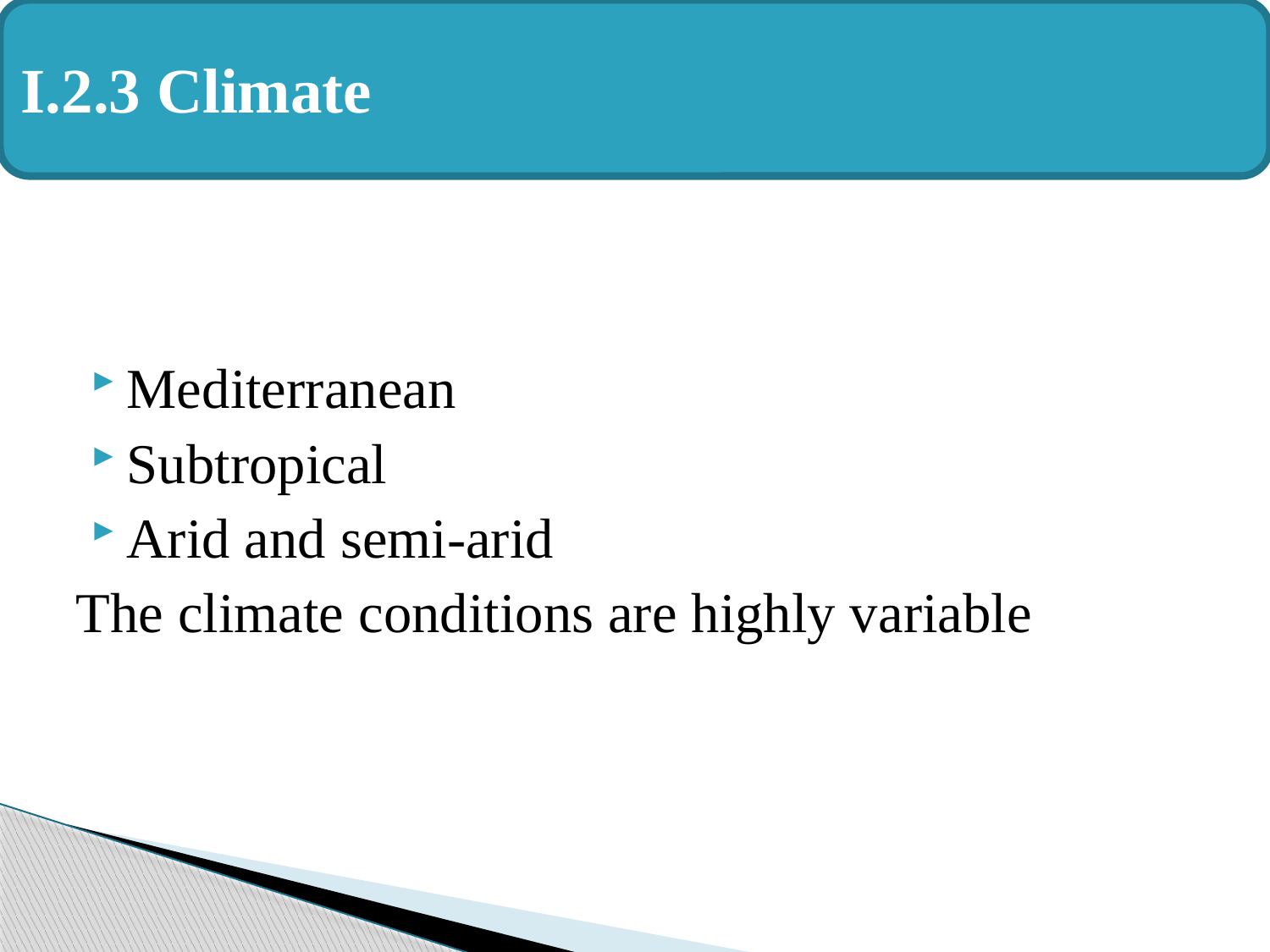

I.2.3 Climate
#
Mediterranean
Subtropical
Arid and semi-arid
The climate conditions are highly variable